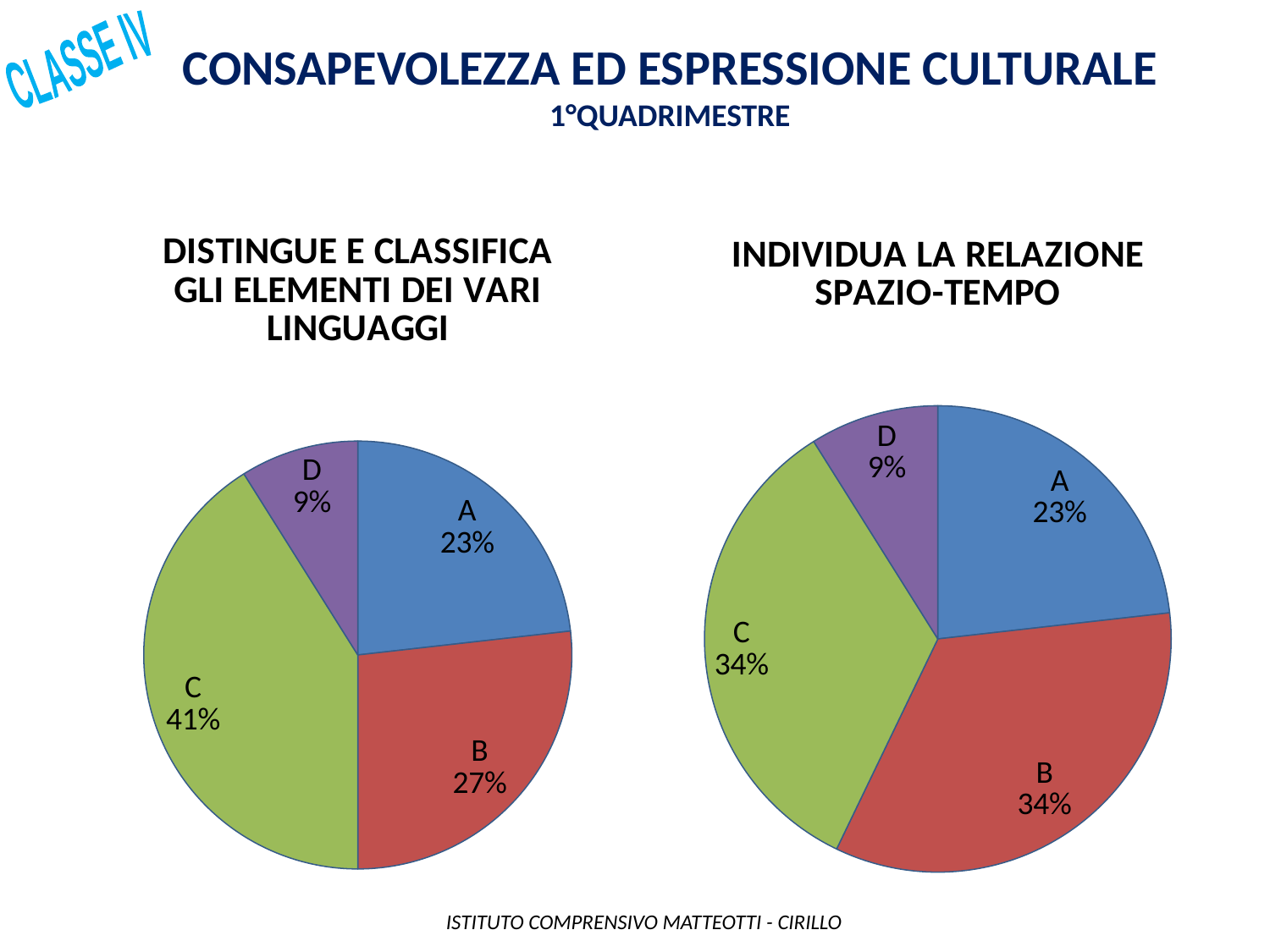

Consapevolezza ed espressione culturale
1°QUADRIMESTRE
CLASSE IV

### Chart: DISTINGUE E CLASSIFICA GLI ELEMENTI DEI VARI LINGUAGGI

| Category |  |
|---|---|
| A | 13.0 |
| B | 15.0 |
| C | 23.0 |
| D | 5.0 |

### Chart: INDIVIDUA LA RELAZIONE SPAZIO-TEMPO

| Category |  |
|---|---|
| A | 13.0 |
| B | 19.0 |
| C | 19.0 |
| D | 5.0 |
 ISTITUTO COMPRENSIVO MATTEOTTI - CIRILLO